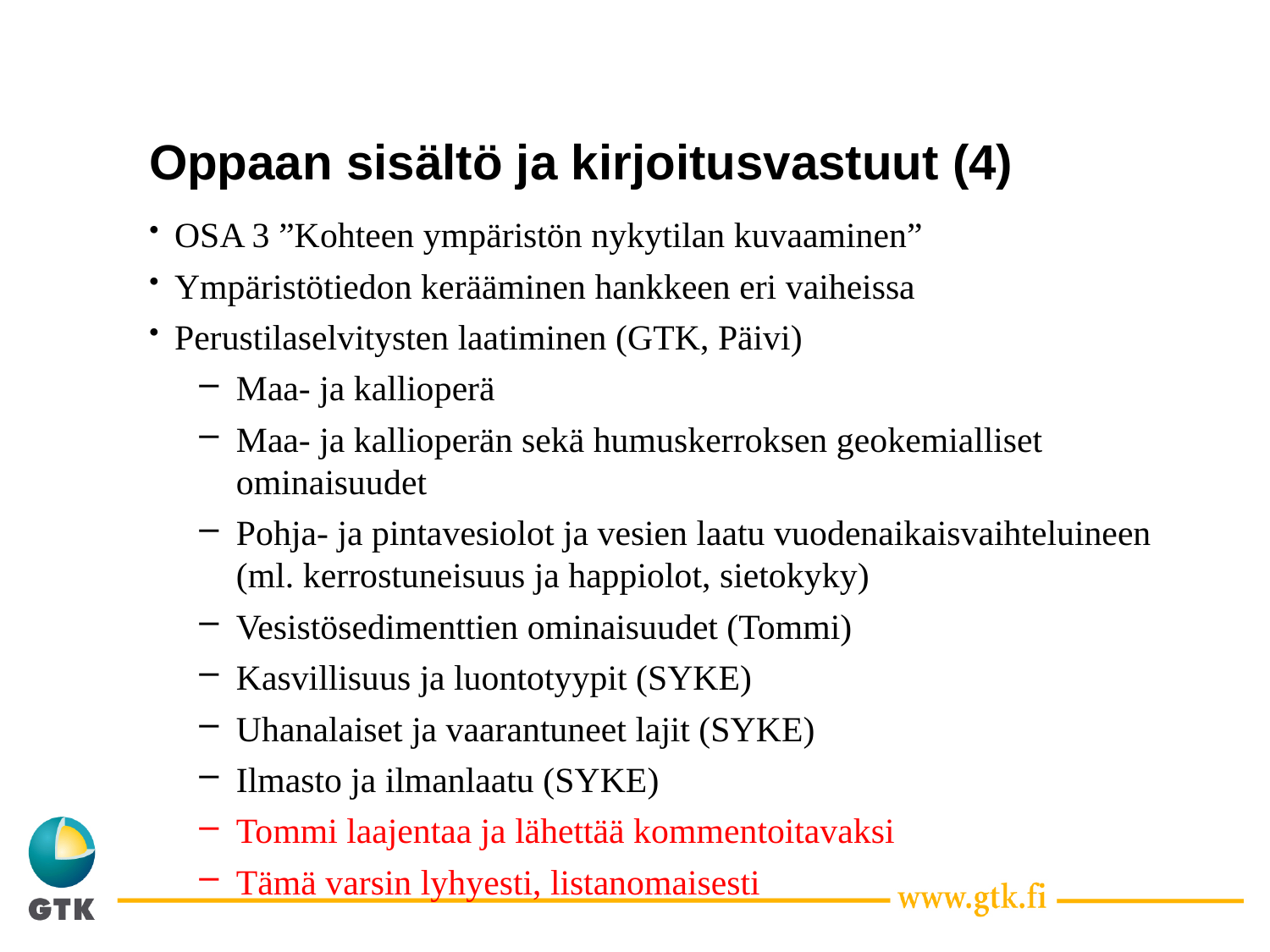

# Oppaan sisältö ja kirjoitusvastuut (4)
OSA 3 ”Kohteen ympäristön nykytilan kuvaaminen”
Ympäristötiedon kerääminen hankkeen eri vaiheissa
Perustilaselvitysten laatiminen (GTK, Päivi)
Maa- ja kallioperä
Maa- ja kallioperän sekä humuskerroksen geokemialliset ominaisuudet
Pohja- ja pintavesiolot ja vesien laatu vuodenaikaisvaihteluineen (ml. kerrostuneisuus ja happiolot, sietokyky)
Vesistösedimenttien ominaisuudet (Tommi)
Kasvillisuus ja luontotyypit (SYKE)
Uhanalaiset ja vaarantuneet lajit (SYKE)
Ilmasto ja ilmanlaatu (SYKE)
Tommi laajentaa ja lähettää kommentoitavaksi
Tämä varsin lyhyesti, listanomaisesti